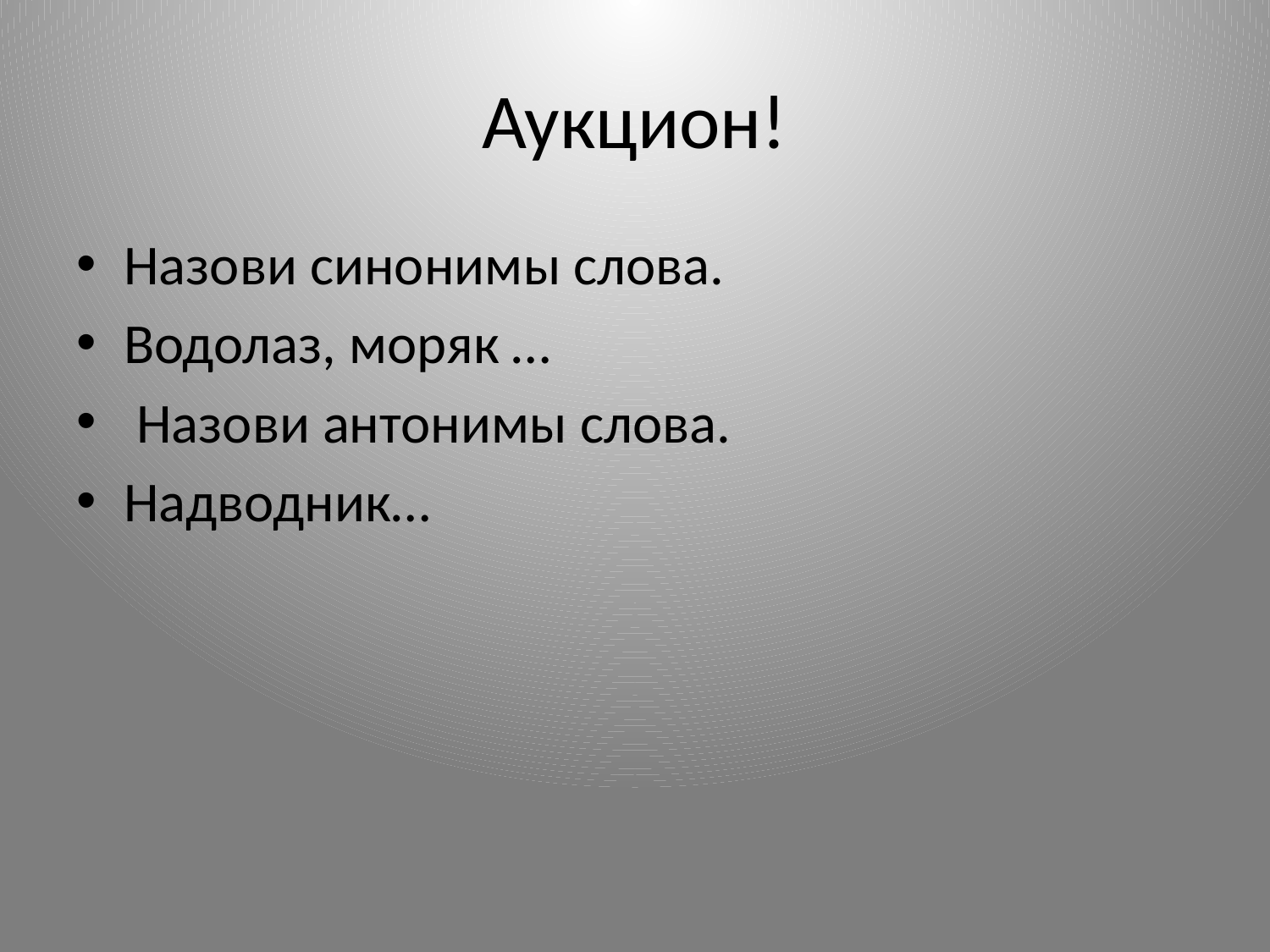

# Аукцион!
Назови синонимы слова.
Водолаз, моряк …
 Назови антонимы слова.
Надводник…